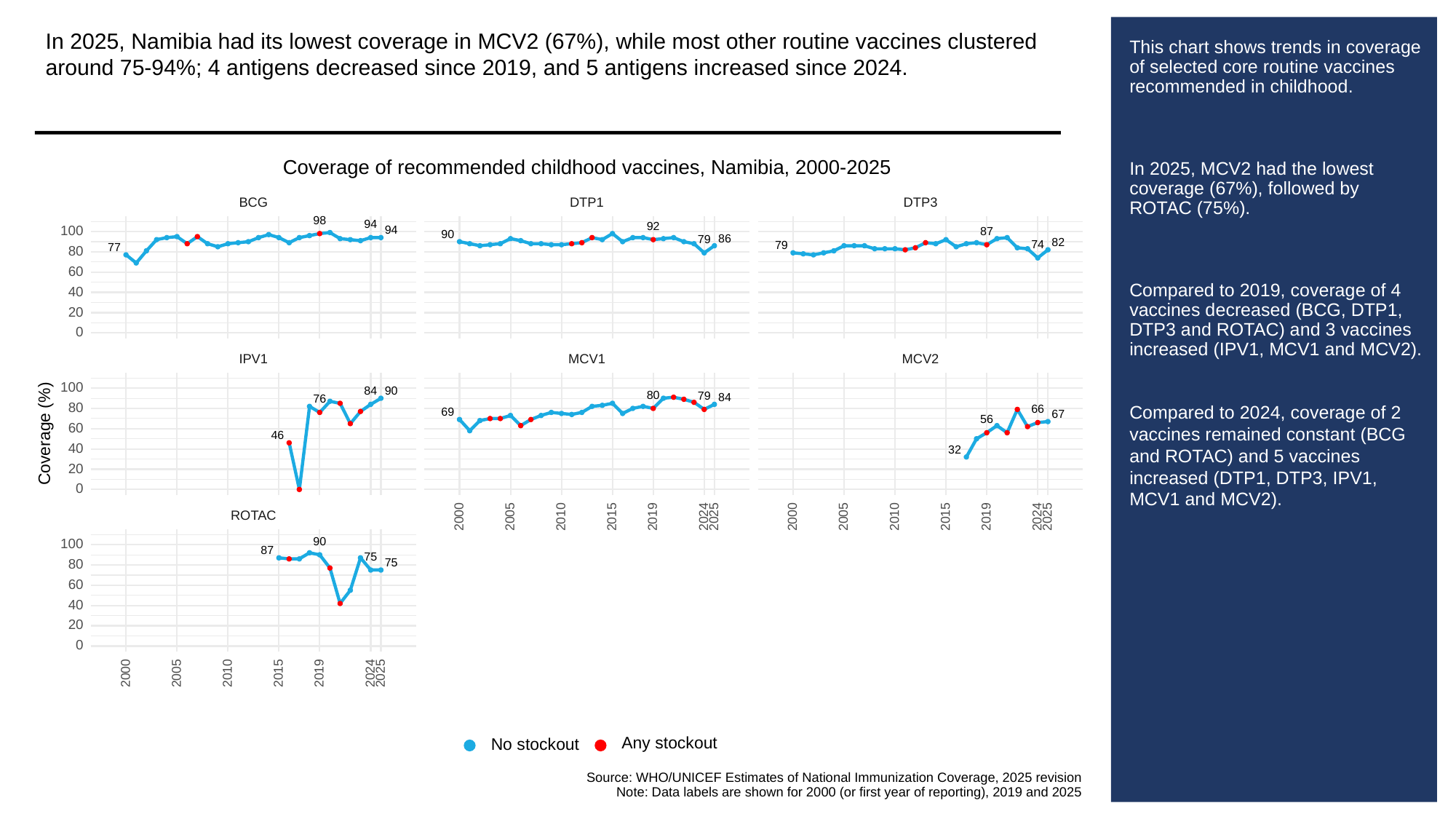

In 2025, Namibia had its lowest coverage in MCV2 (67%), while most other routine vaccines clustered around 75-94%; 4 antigens decreased since 2019, and 5 antigens increased since 2024.
# This chart shows trends in coverage of selected core routine vaccines recommended in childhood.

In 2025, MCV2 had the lowest coverage (67%), followed by ROTAC (75%).

Compared to 2019, coverage of 4 vaccines decreased (BCG, DTP1, DTP3 and ROTAC) and 3 vaccines increased (IPV1, MCV1 and MCV2).

Compared to 2024, coverage of 2 vaccines remained constant (BCG and ROTAC) and 5 vaccines increased (DTP1, DTP3, IPV1, MCV1 and MCV2).

Coverage of recommended childhood vaccines, Namibia, 2000-2025
BCG
DTP3
DTP1

98
94

92
100
94
87

90

86

79

82

74

79

77

80

60

40

20

0

MCV1
MCV2
IPV1

100
90
84

80
79
84

76

80

66

69

67

56

60

Coverage (%)

46

40
32

20

0

ROTAC
2000
2005
2010
2015
2019
2024
2025
2000
2005
2010
2015
2019
2024
2025

90
100

87

75

75
80

60

40

20

0

2000
2005
2010
2015
2019
2024
2025
Any stockout
No stockout

Source: WHO/UNICEF Estimates of National Immunization Coverage, 2025 revision
Note: Data labels are shown for 2000 (or first year of reporting), 2019 and 2025